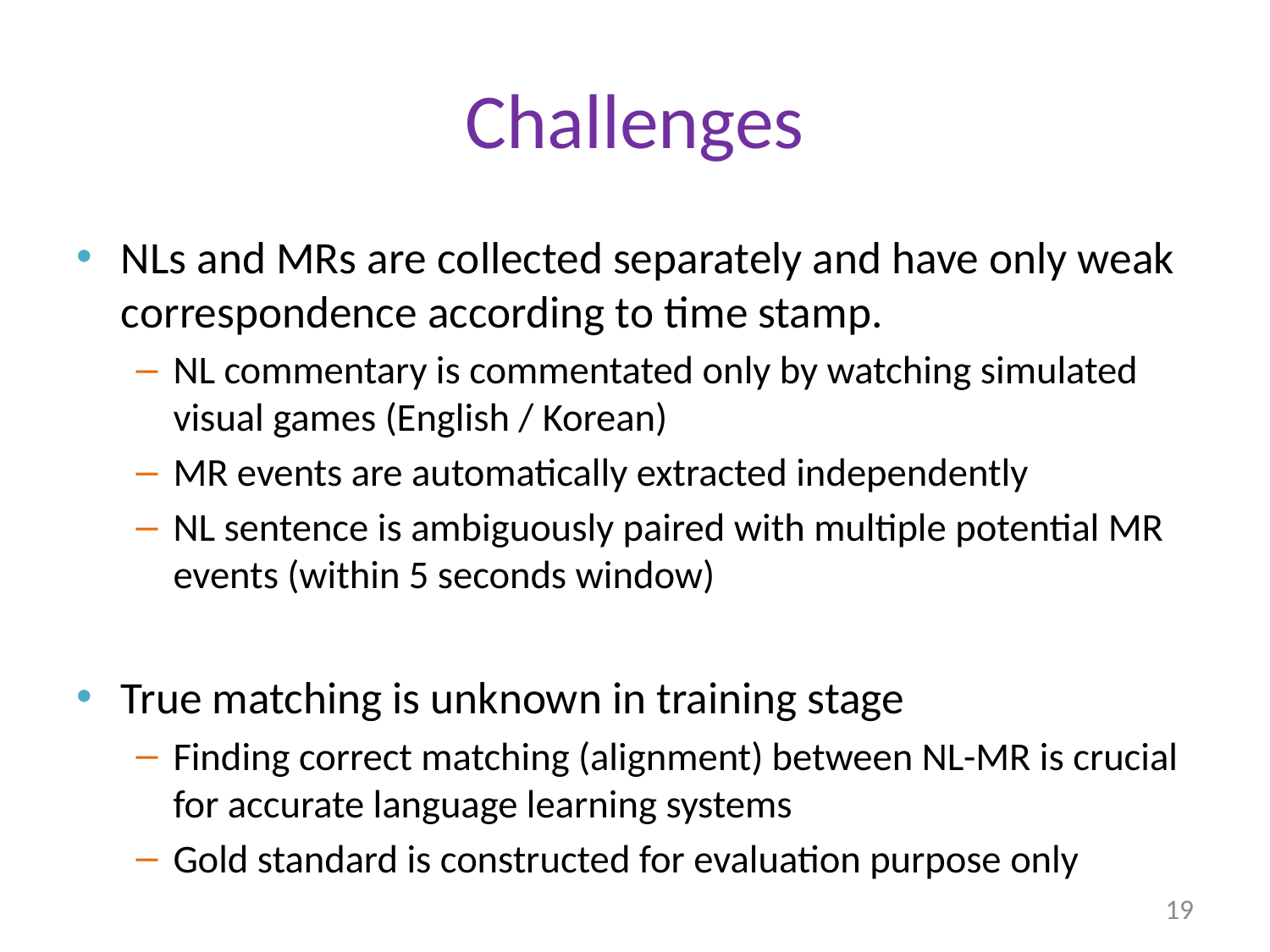

# Challenges
NLs and MRs are collected separately and have only weak correspondence according to time stamp.
NL commentary is commentated only by watching simulated visual games (English / Korean)
MR events are automatically extracted independently
NL sentence is ambiguously paired with multiple potential MR events (within 5 seconds window)

True matching is unknown in training stage
Finding correct matching (alignment) between NL-MR is crucial for accurate language learning systems
Gold standard is constructed for evaluation purpose only

19